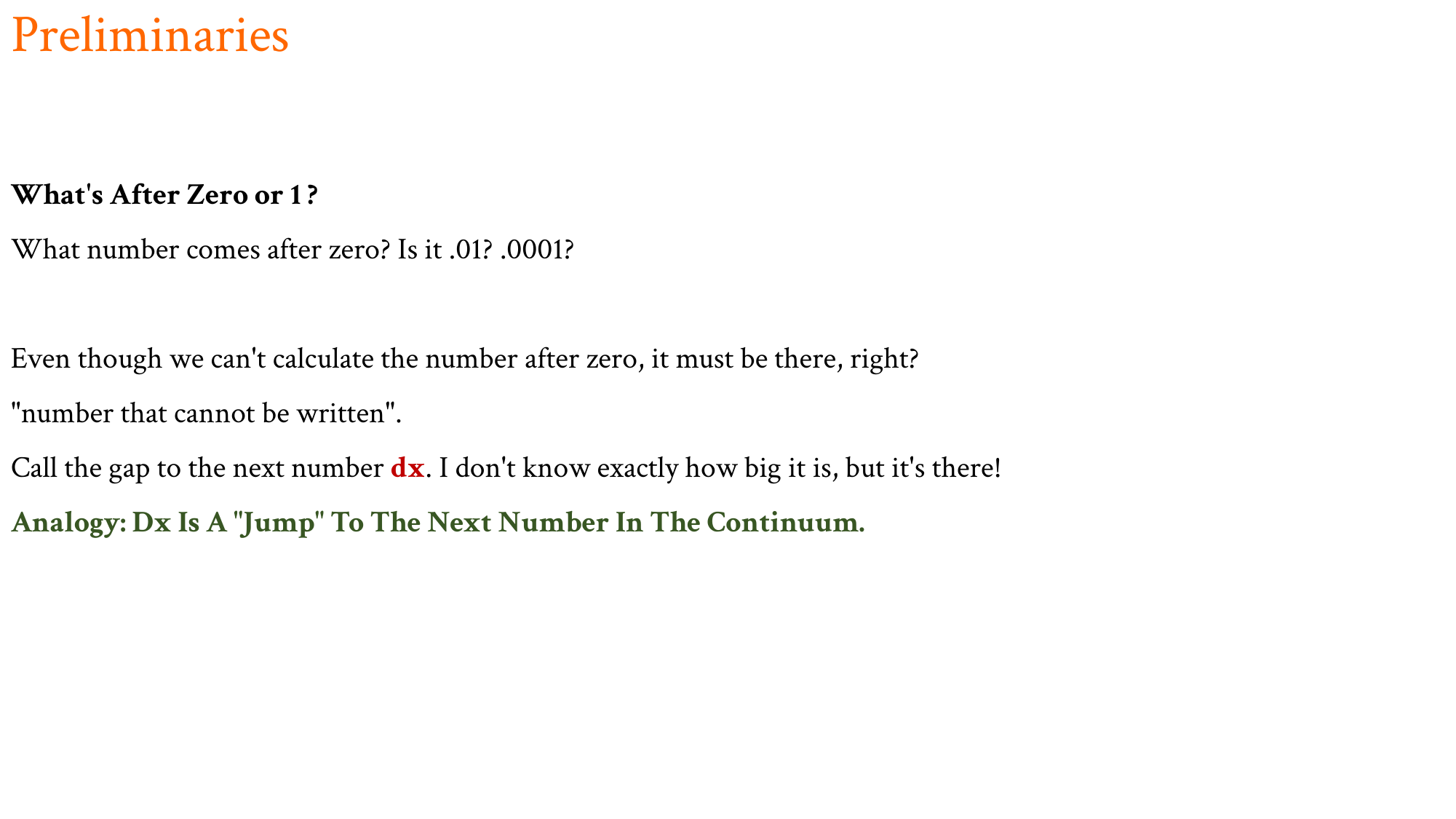

Preliminaries
What's After Zero or 1 ?
What number comes after zero? Is it .01? .0001?

Even though we can't calculate the number after zero, it must be there, right?
"number that cannot be written".
Call the gap to the next number dx. I don't know exactly how big it is, but it's there!
Analogy: Dx Is A "Jump" To The Next Number In The Continuum.